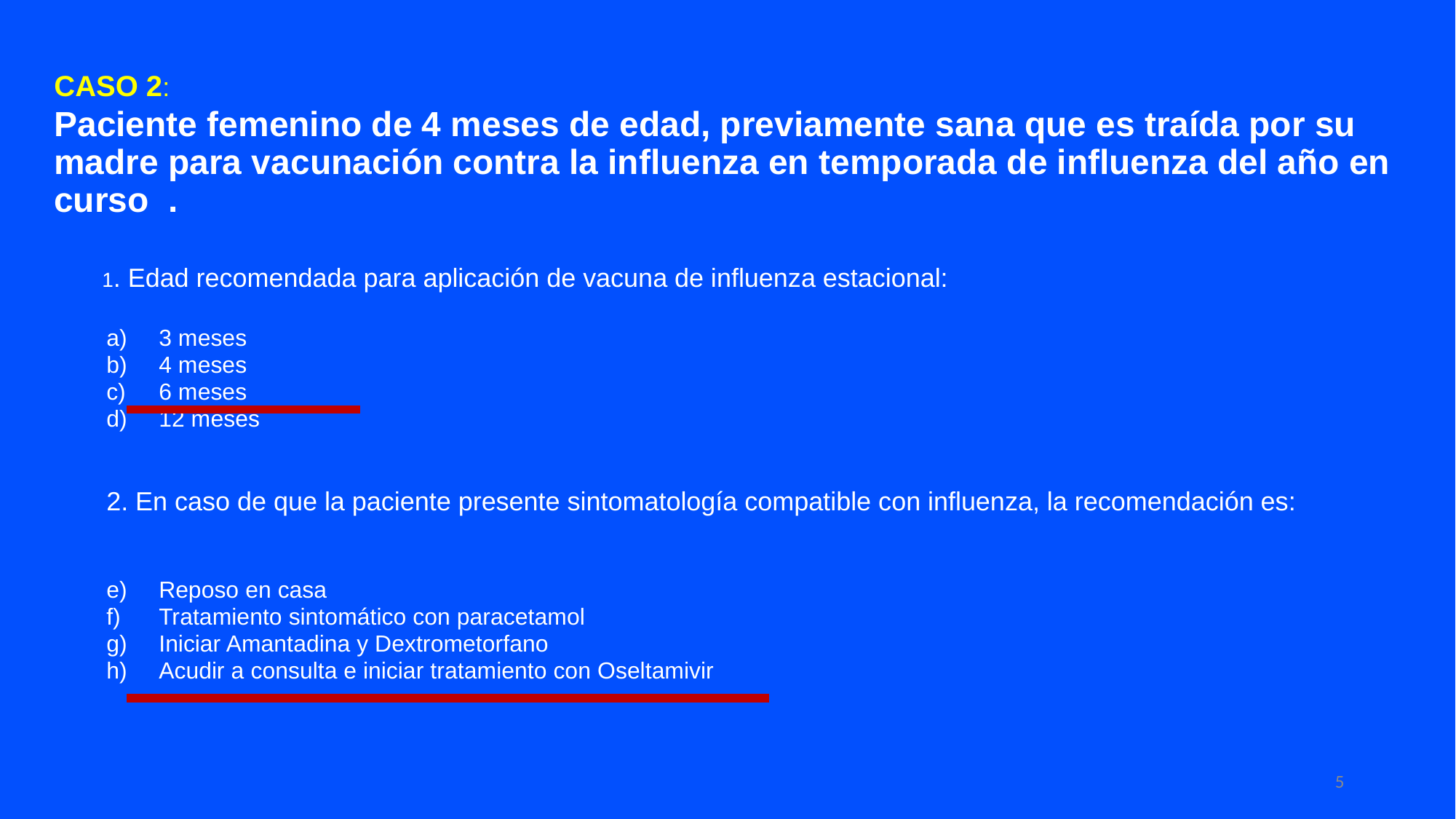

#
CASO 2:
Paciente femenino de 4 meses de edad, previamente sana que es traída por su madre para vacunación contra la influenza en temporada de influenza del año en curso  .

                      1. Edad recomendada para aplicación de vacuna de influenza estacional:

3 meses
4 meses
6 meses
12 meses

2. En caso de que la paciente presente sintomatología compatible con influenza, la recomendación es:

Reposo en casa
Tratamiento sintomático con paracetamol
Iniciar Amantadina y Dextrometorfano
Acudir a consulta e iniciar tratamiento con Oseltamivir

5